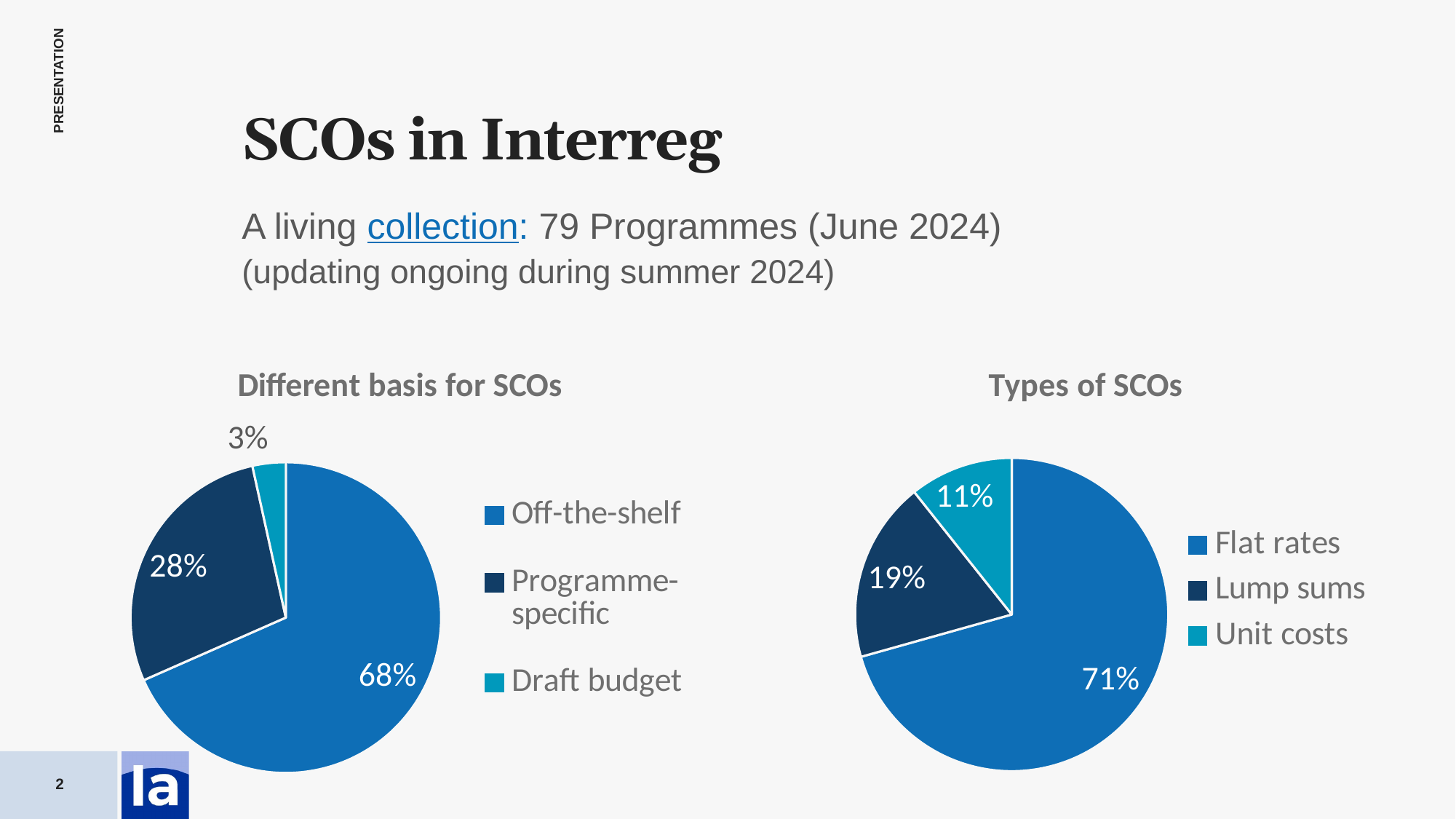

SCOs in Interreg
A living collection: 79 Programmes (June 2024)
(updating ongoing during summer 2024)

### Chart: Different basis for SCOs

| Category |  |
|---|---|
| Off-the-shelf | 277.0 |
| Programme-specific | 114.0 |
| Draft budget | 14.0 |

### Chart: Types of SCOs

| Category |  |
|---|---|
| Flat rates | 0.7064676616915423 |
| Lump sums | 0.1865671641791045 |
| Unit costs | 0.10696517412935323 |